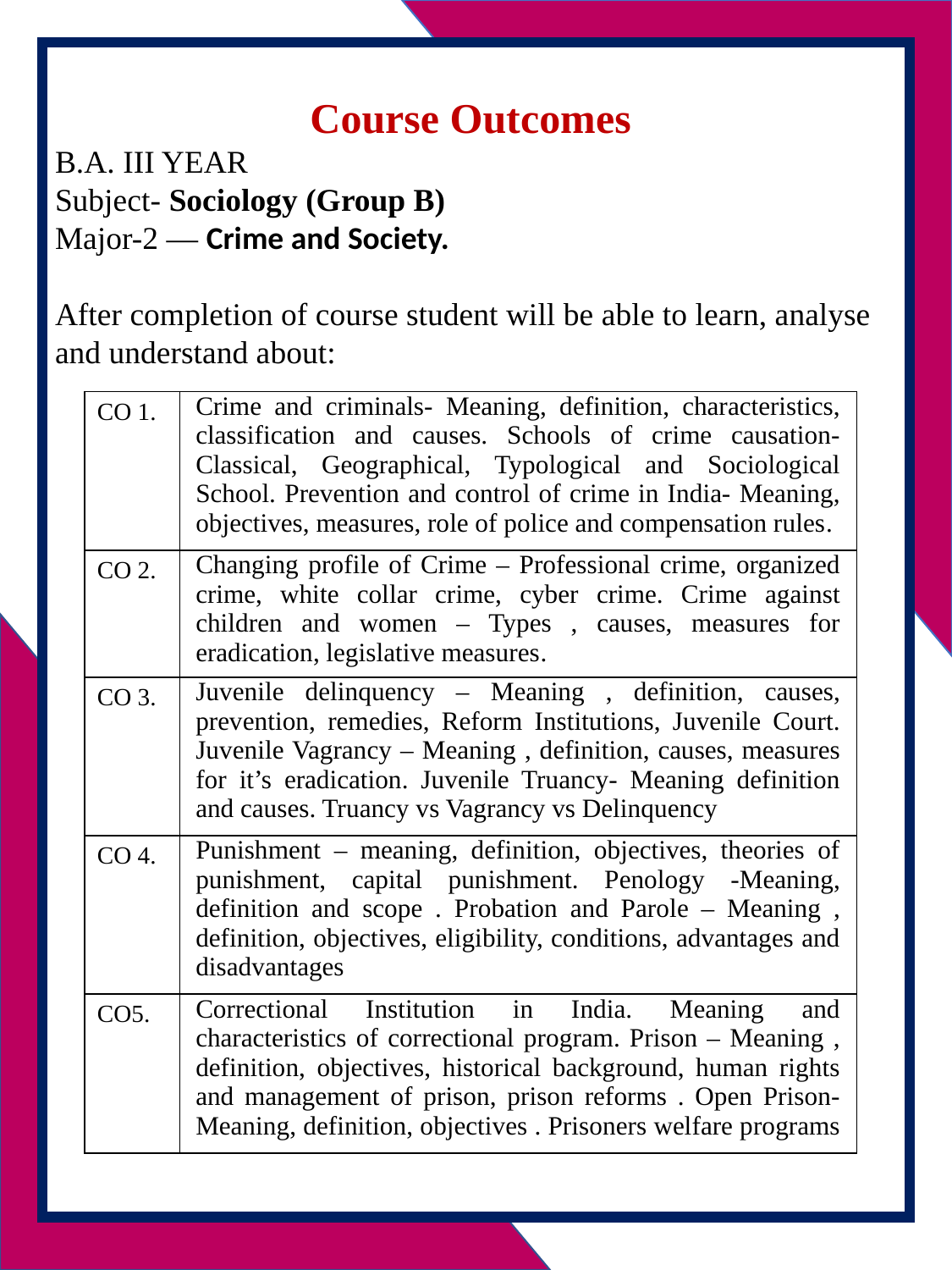

Course Outcomes
B.A. III YEAR
Subject- Sociology (Group B)
Major-2 — Crime and Society.

After completion of course student will be able to learn, analyse and understand about:

| CO 1. | Crime and criminals- Meaning, definition, characteristics, classification and causes. Schools of crime causation- Classical, Geographical, Typological and Sociological School. Prevention and control of crime in India- Meaning, objectives, measures, role of police and compensation rules. |
| --- | --- |
| CO 2. | Changing profile of Crime – Professional crime, organized crime, white collar crime, cyber crime. Crime against children and women – Types , causes, measures for eradication, legislative measures. |
| CO 3. | Juvenile delinquency – Meaning , definition, causes, prevention, remedies, Reform Institutions, Juvenile Court. Juvenile Vagrancy – Meaning , definition, causes, measures for it’s eradication. Juvenile Truancy- Meaning definition and causes. Truancy vs Vagrancy vs Delinquency |
| CO 4. | Punishment – meaning, definition, objectives, theories of punishment, capital punishment. Penology -Meaning, definition and scope . Probation and Parole – Meaning , definition, objectives, eligibility, conditions, advantages and disadvantages |
| CO5. | Correctional Institution in India. Meaning and characteristics of correctional program. Prison – Meaning , definition, objectives, historical background, human rights and management of prison, prison reforms . Open Prison- Meaning, definition, objectives . Prisoners welfare programs |